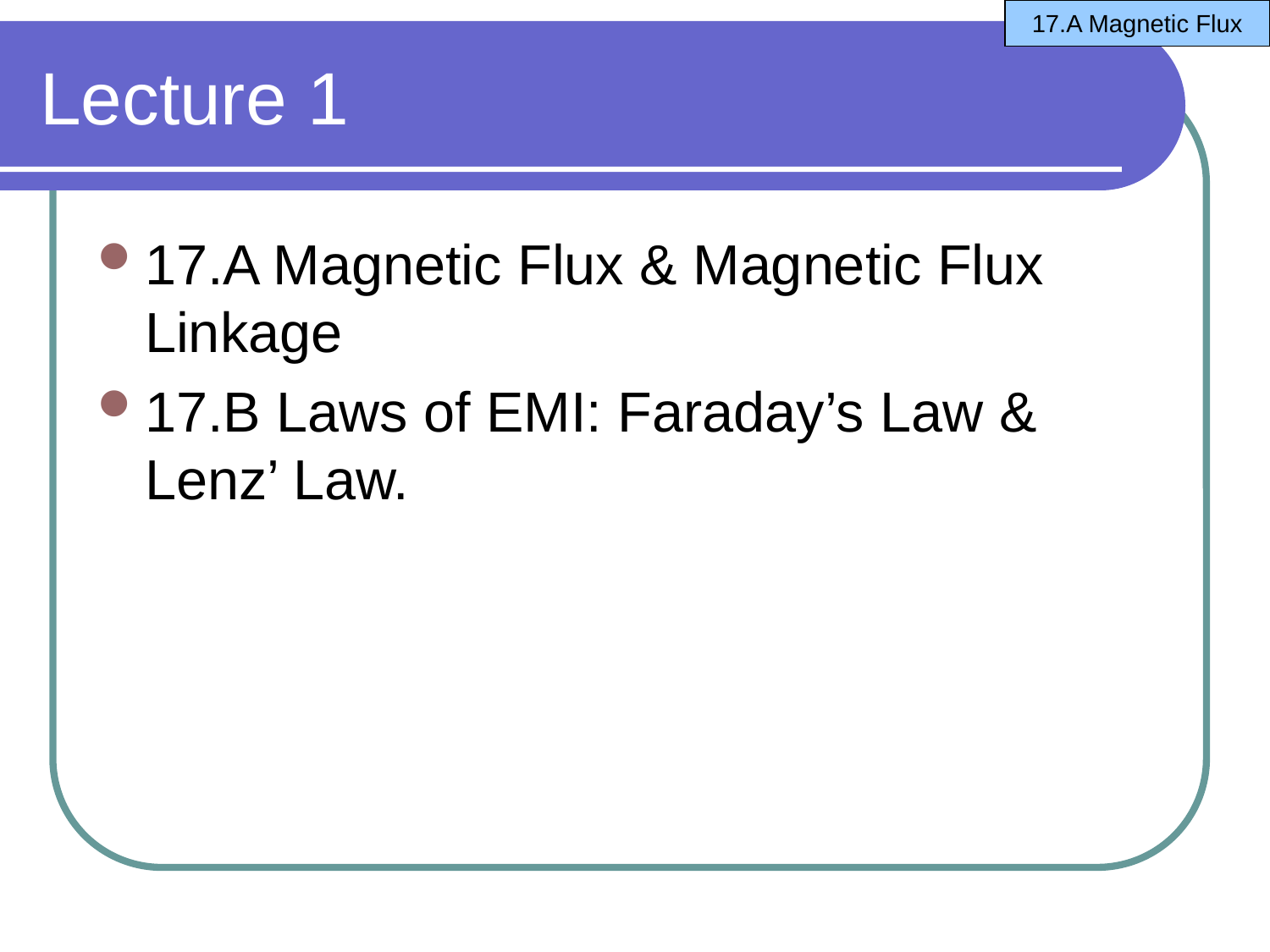

17.A Magnetic Flux
# Lecture 1
17.A Magnetic Flux & Magnetic Flux Linkage
17.B Laws of EMI: Faraday’s Law & Lenz’ Law.